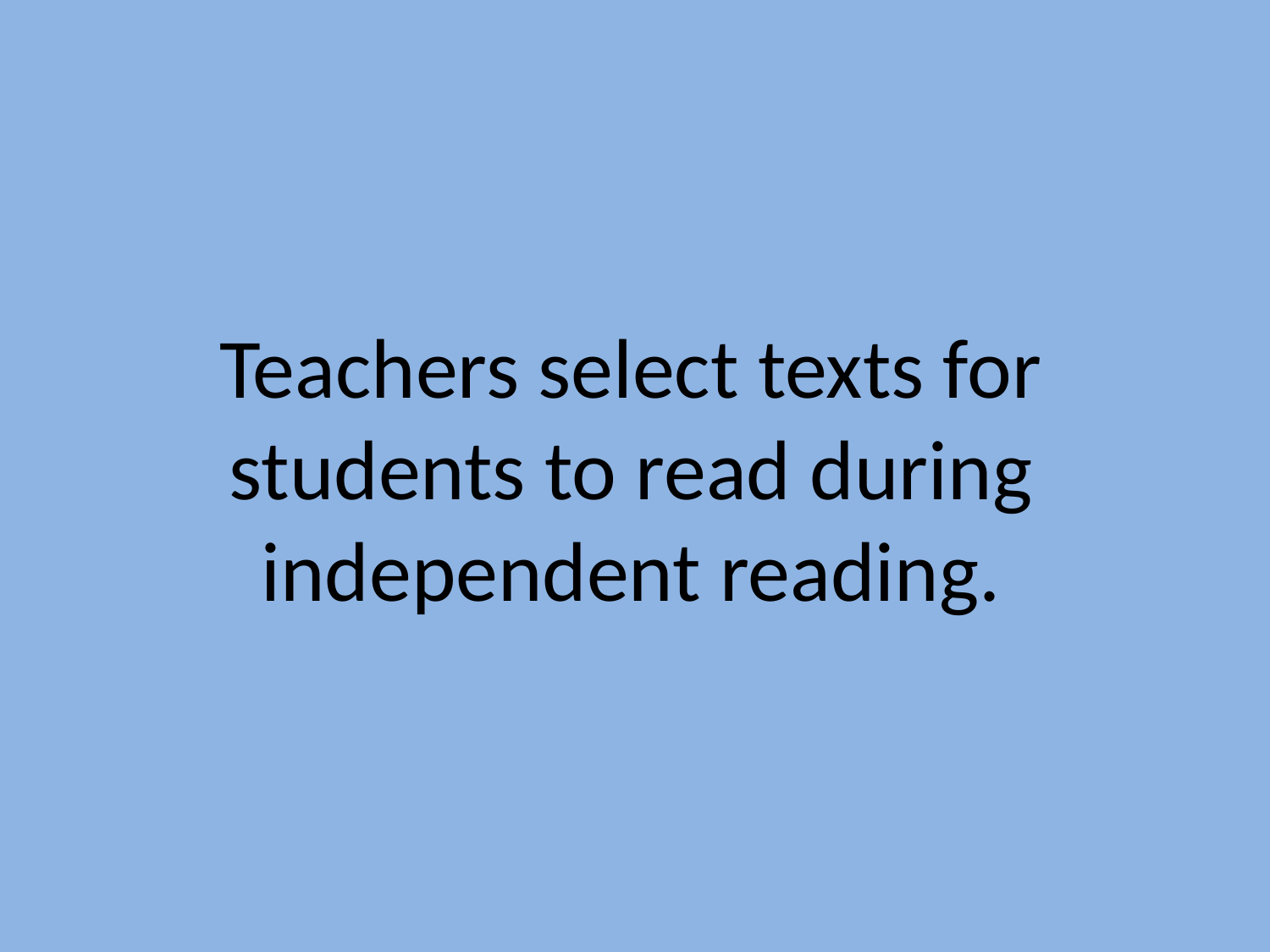

# Teachers select texts for students to read during independent reading.